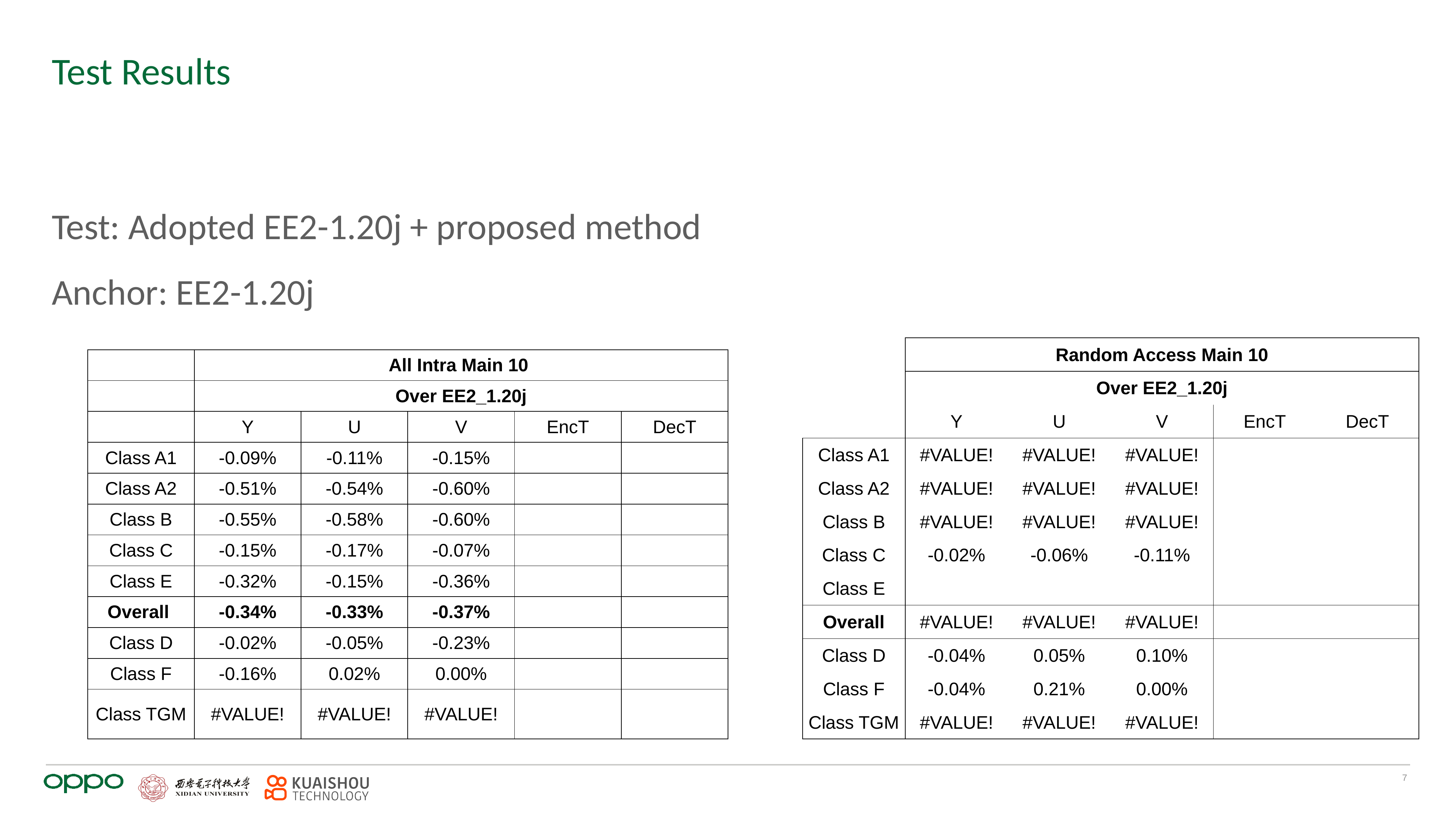

# Test Results
Test: Adopted EE2-1.20j + proposed method
Anchor: EE2-1.20j

|  | Random Access Main 10 |  |  |  |  |
| --- | --- | --- | --- | --- | --- |
|  | Over EE2\_1.20j |  |  |  |  |
|  | Y | U | V | EncT | DecT |
| Class A1 | #VALUE! | #VALUE! | #VALUE! |  |  |
| Class A2 | #VALUE! | #VALUE! | #VALUE! |  |  |
| Class B | #VALUE! | #VALUE! | #VALUE! |  |  |
| Class C | -0.02% | -0.06% | -0.11% |  |  |
| Class E |  |  |  |  |  |
| Overall | #VALUE! | #VALUE! | #VALUE! |  |  |
| Class D | -0.04% | 0.05% | 0.10% |  |  |
| Class F | -0.04% | 0.21% | 0.00% |  |  |
| Class TGM | #VALUE! | #VALUE! | #VALUE! |  |  |
|  | All Intra Main 10 |  |  |  |  |
| --- | --- | --- | --- | --- | --- |
|  | Over EE2\_1.20j |  |  |  |  |
|  | Y | U | V | EncT | DecT |
| Class A1 | -0.09% | -0.11% | -0.15% |  |  |
| Class A2 | -0.51% | -0.54% | -0.60% |  |  |
| Class B | -0.55% | -0.58% | -0.60% |  |  |
| Class C | -0.15% | -0.17% | -0.07% |  |  |
| Class E | -0.32% | -0.15% | -0.36% |  |  |
| Overall | -0.34% | -0.33% | -0.37% |  |  |
| Class D | -0.02% | -0.05% | -0.23% |  |  |
| Class F | -0.16% | 0.02% | 0.00% |  |  |
| Class TGM | #VALUE! | #VALUE! | #VALUE! |  |  |